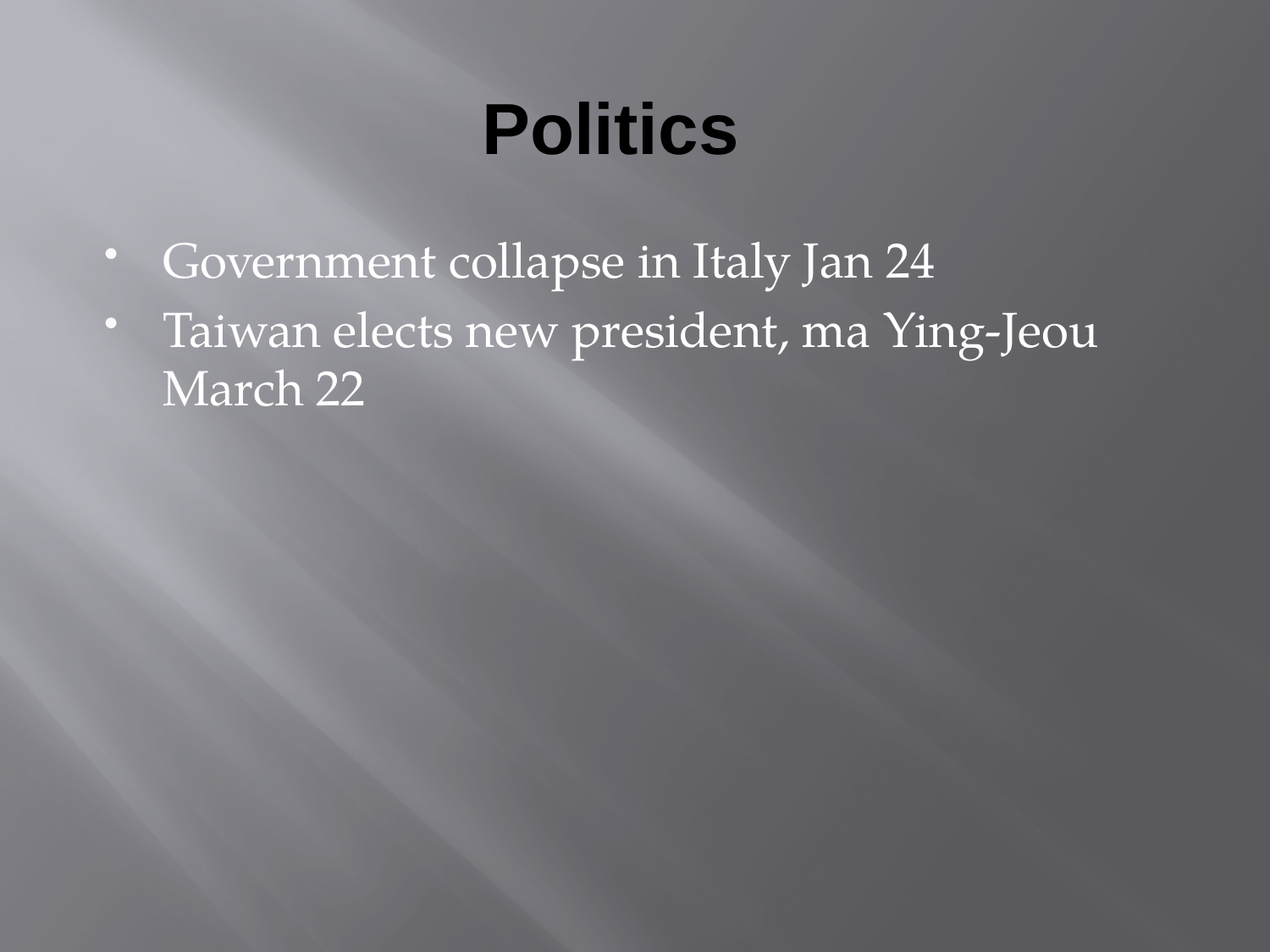

# Politics
Government collapse in Italy Jan 24
Taiwan elects new president, ma Ying-Jeou March 22